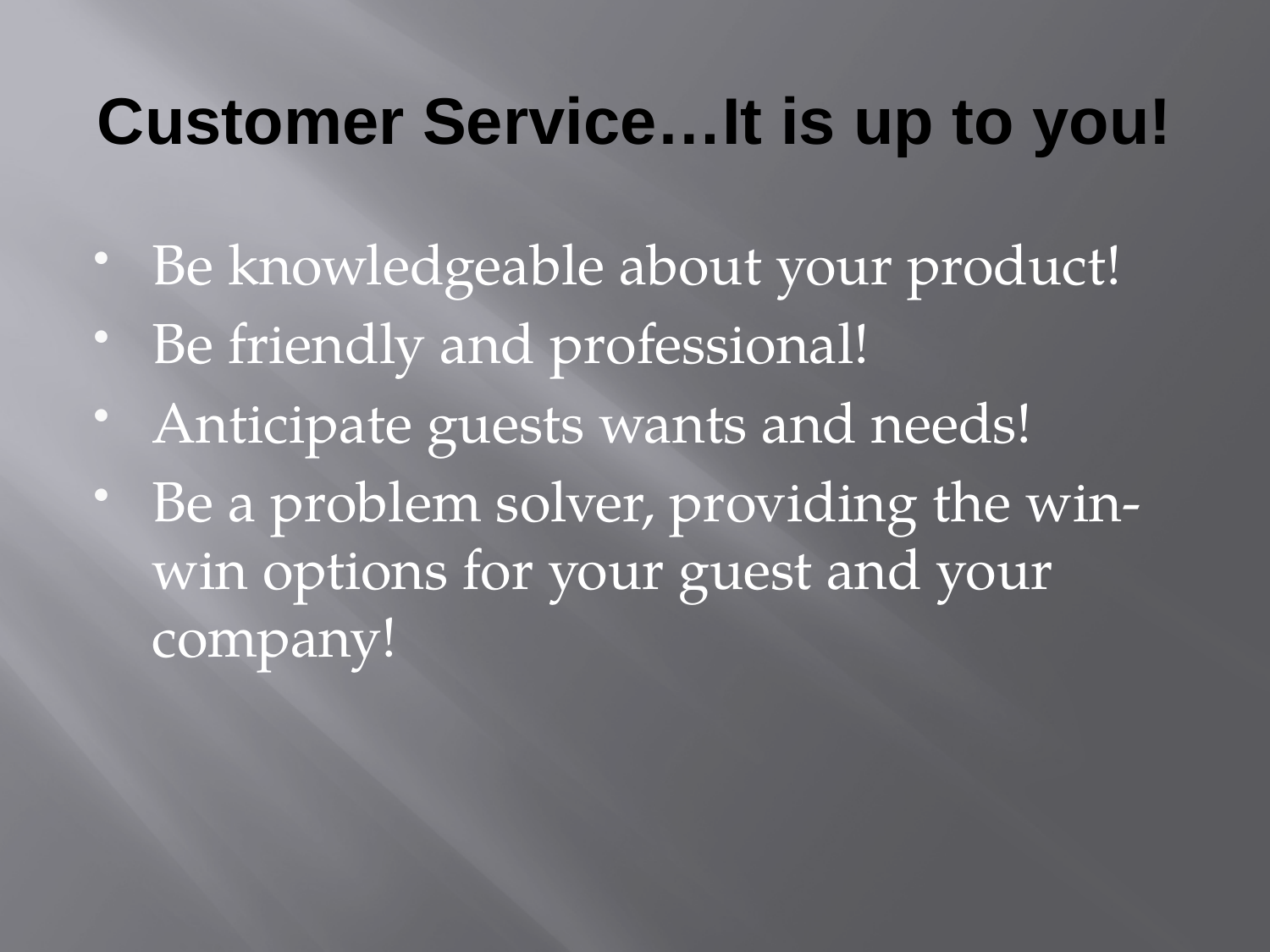

# Customer Service…It is up to you!
Be knowledgeable about your product!
Be friendly and professional!
Anticipate guests wants and needs!
Be a problem solver, providing the win-win options for your guest and your company!